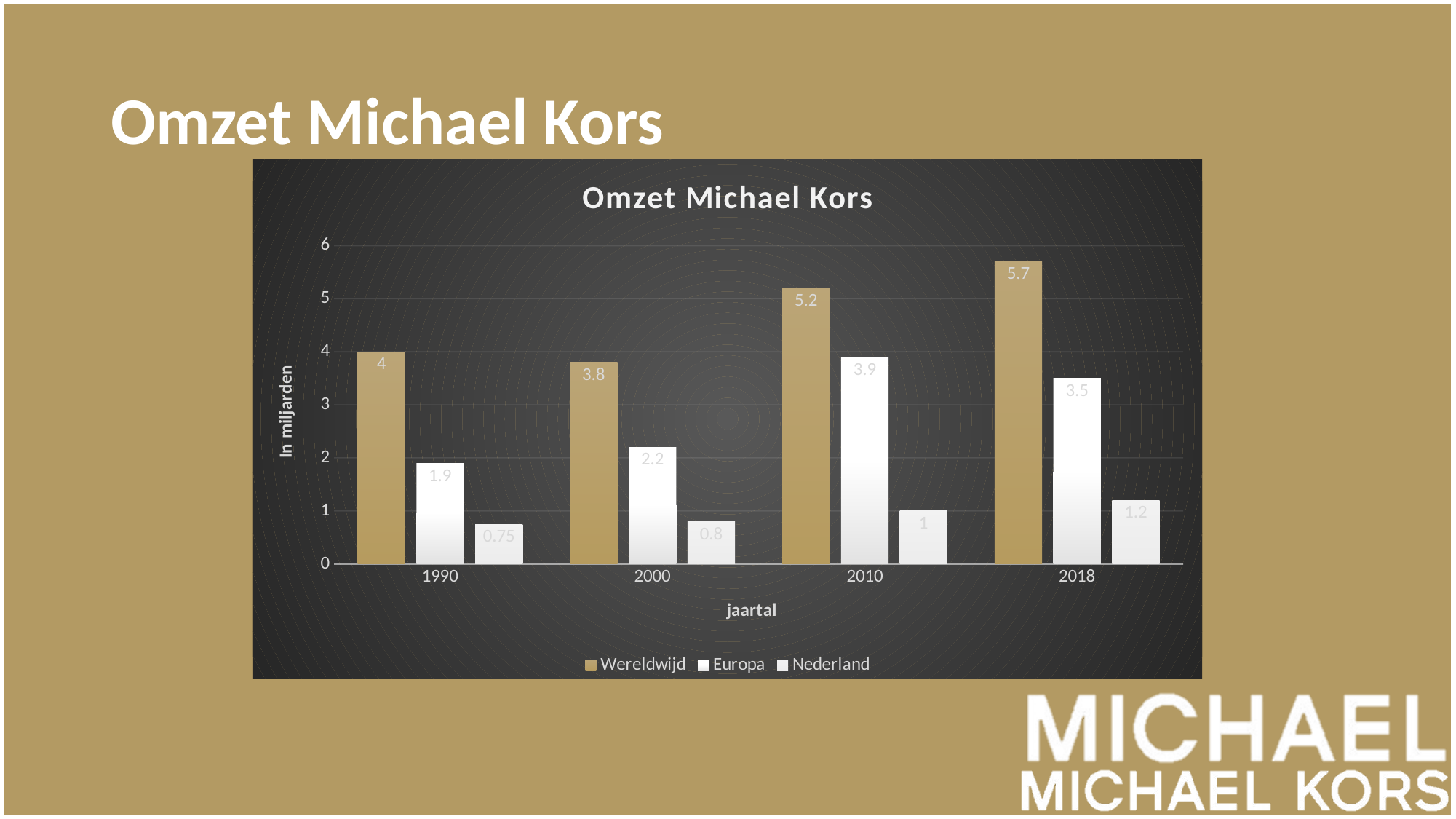

# Omzet Michael Kors

### Chart: Omzet Michael Kors

| Category | Wereldwijd | Europa | Nederland |
|---|---|---|---|
| 1990 | 4.0 | 1.9 | 0.75 |
| 2000 | 3.8 | 2.2 | 0.8 |
| 2010 | 5.2 | 3.9 | 1.0 |
| 2018 | 5.7 | 3.5 | 1.2 |